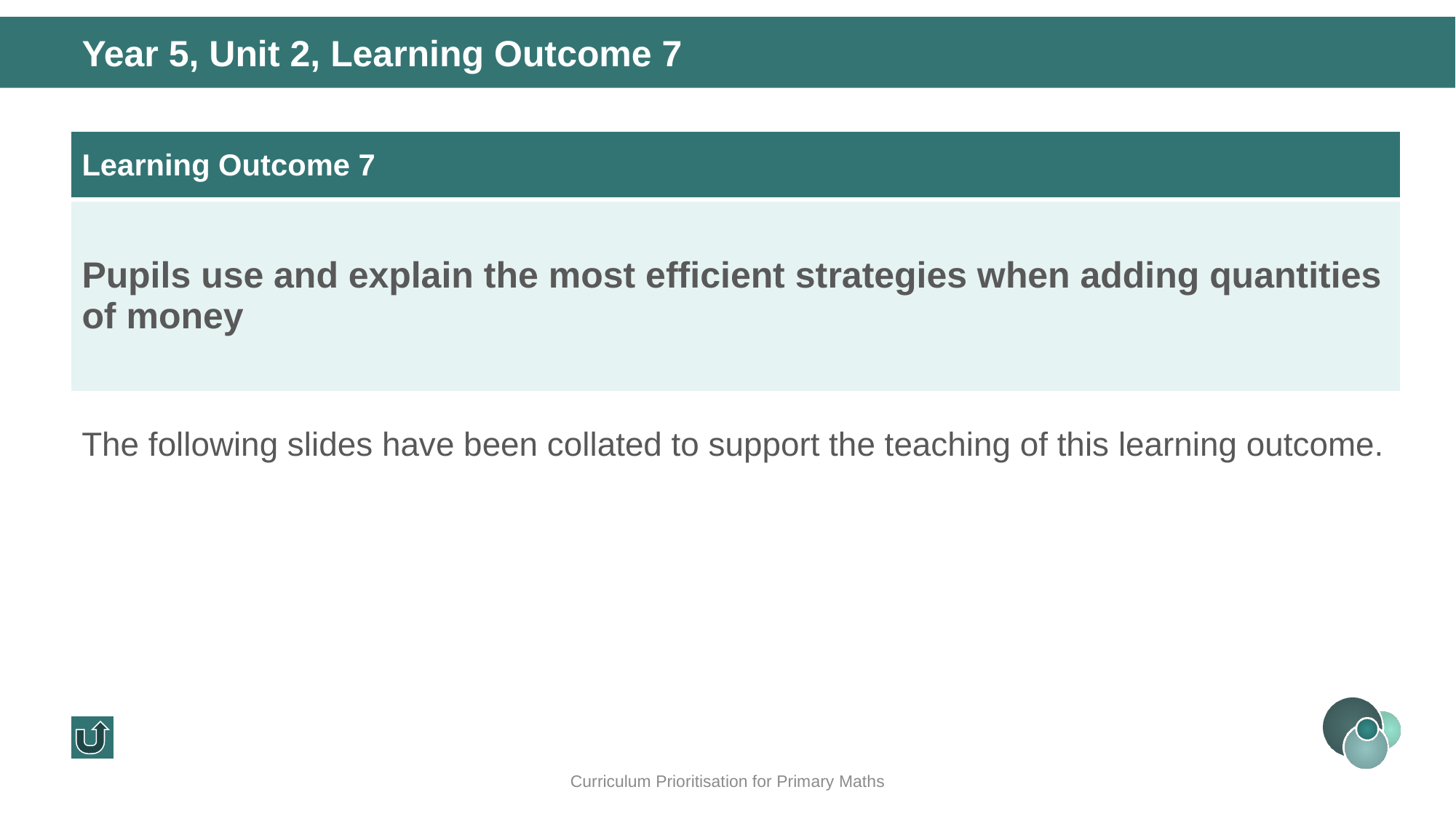

Year 5, Unit 2, Learning Outcome 7
| Learning Outcome 7 |
| --- |
| Pupils use and explain the most efficient strategies when adding quantities of money |
The following slides have been collated to support the teaching of this learning outcome.

Curriculum Prioritisation for Primary Maths